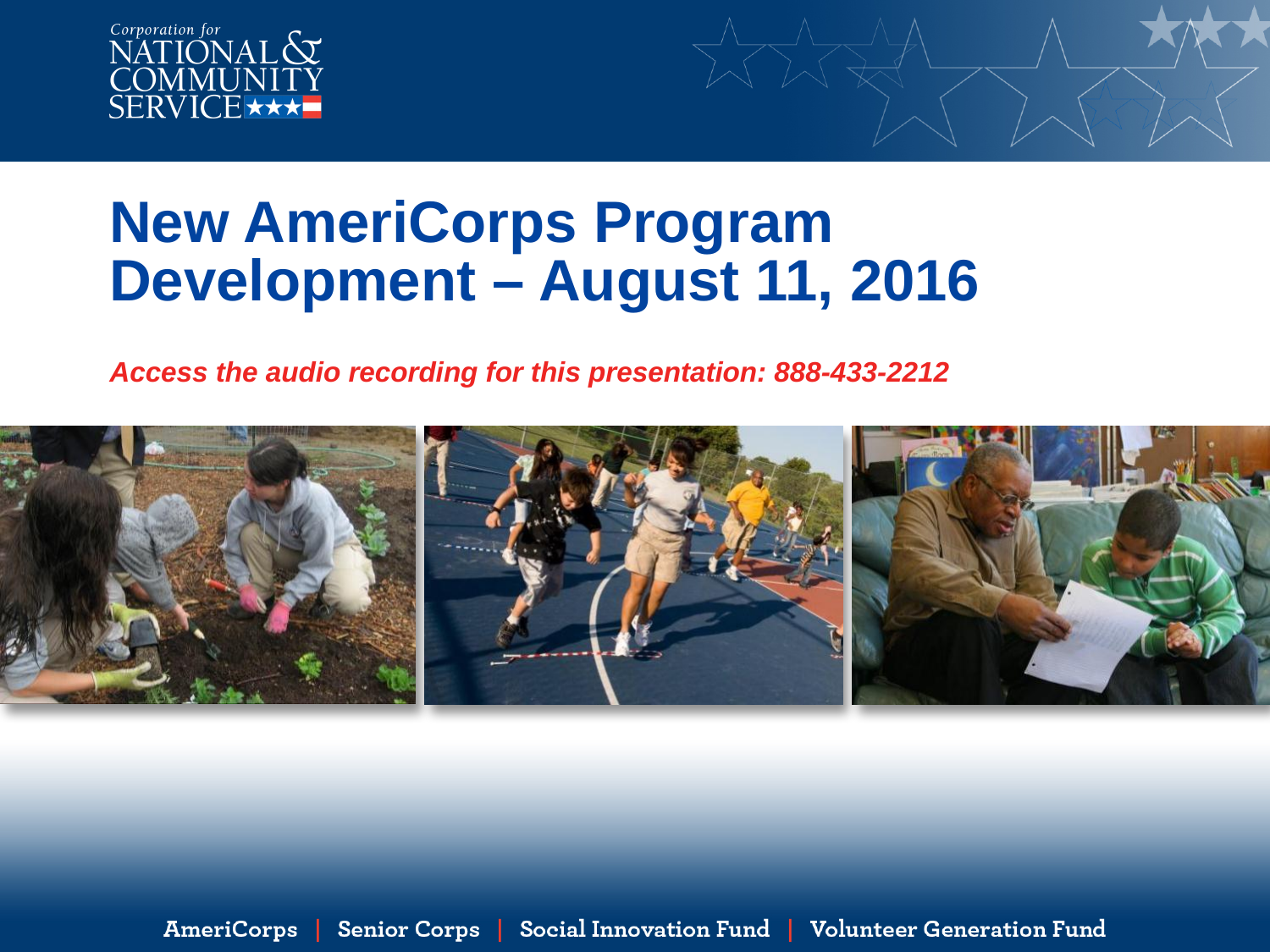

# New AmeriCorps Program Development – August 11, 2016

Access the audio recording for this presentation: 888-433-2212